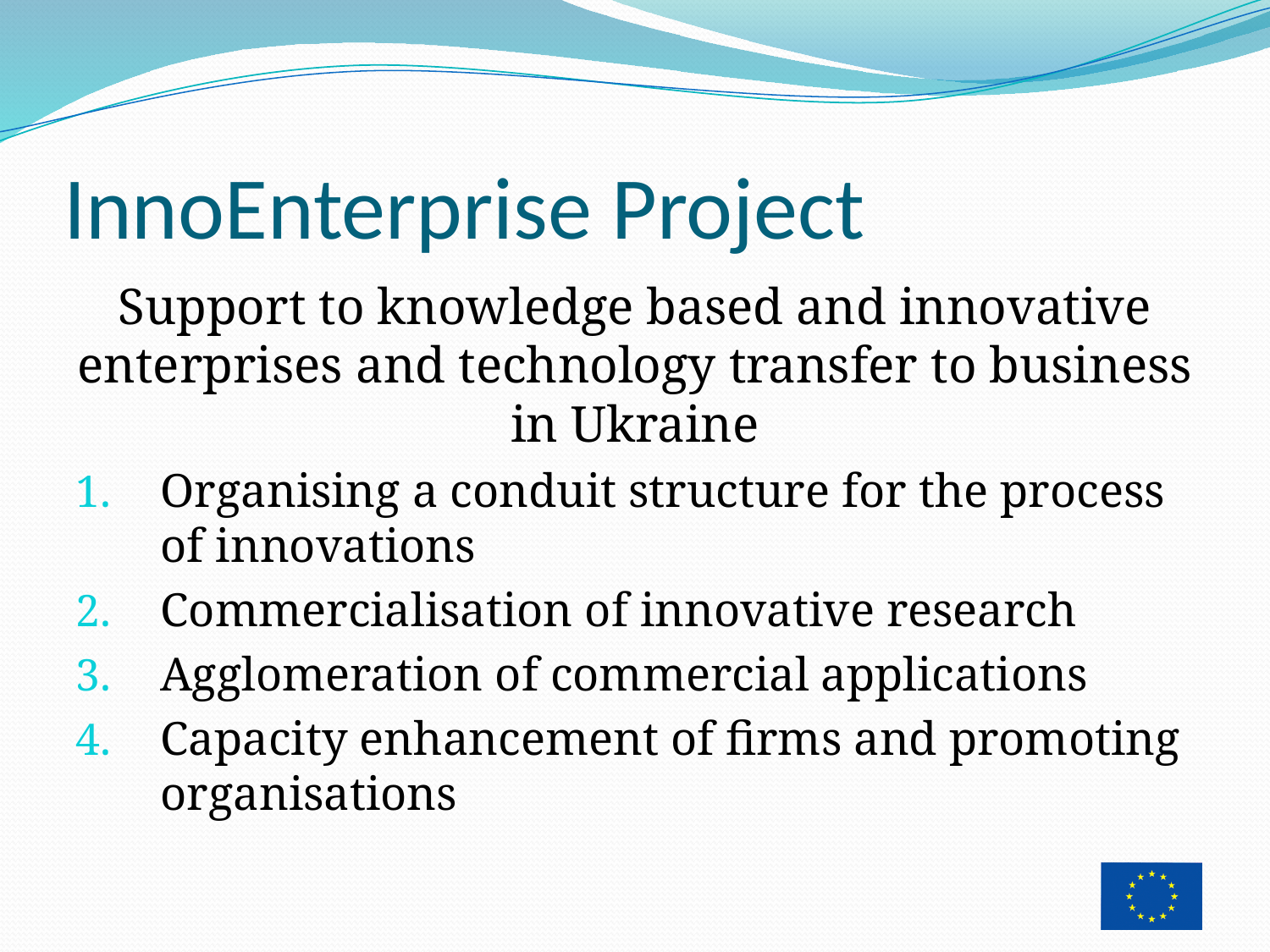

# InnoEnterprise Project
Support to knowledge based and innovative enterprises and technology transfer to business in Ukraine
Organising a conduit structure for the process of innovations
Commercialisation of innovative research
Agglomeration of commercial applications
Capacity enhancement of firms and promoting organisations